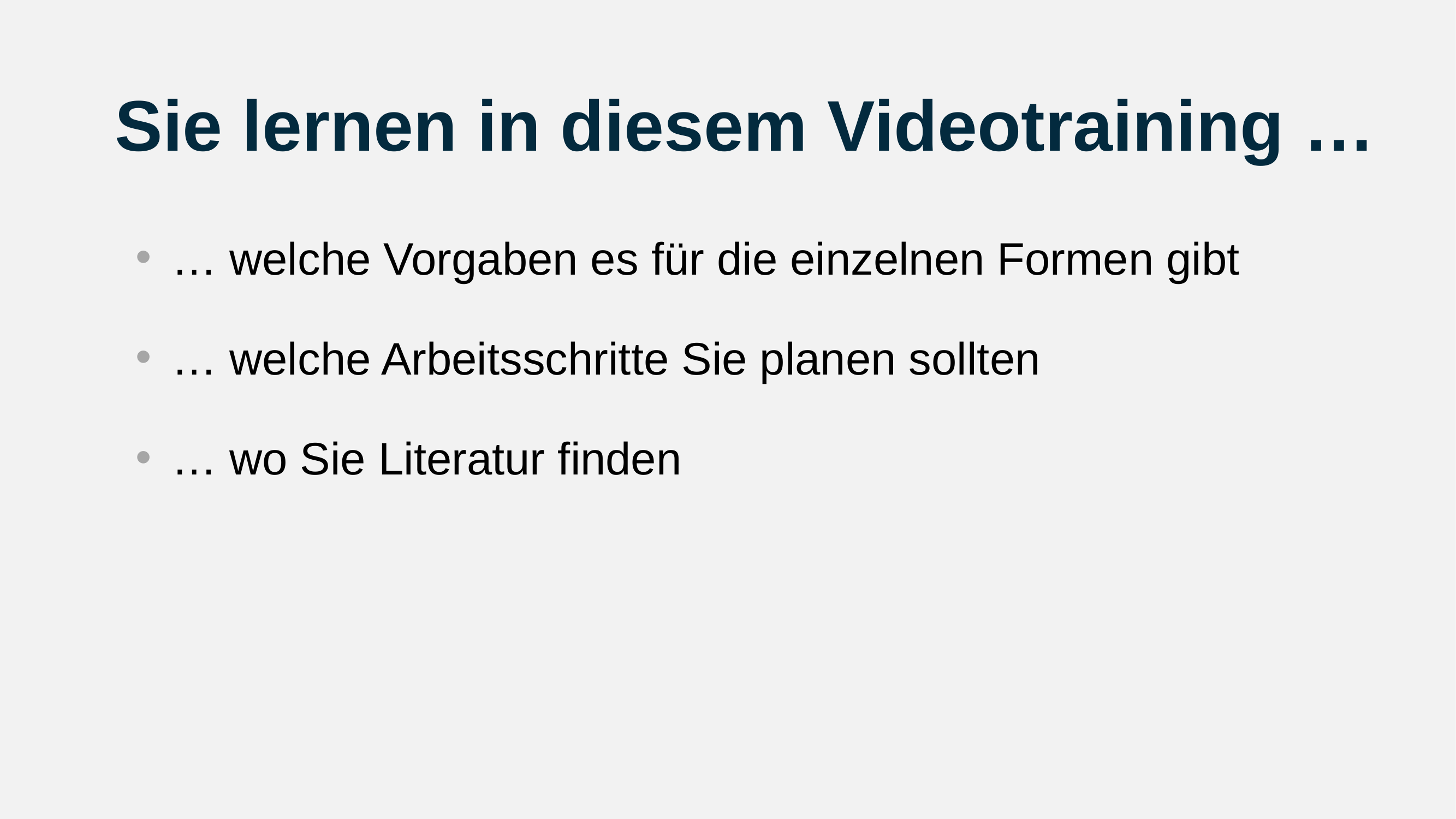

# Sie lernen in diesem Videotraining …
… welche Vorgaben es für die einzelnen Formen gibt
… welche Arbeitsschritte Sie planen sollten
… wo Sie Literatur finden